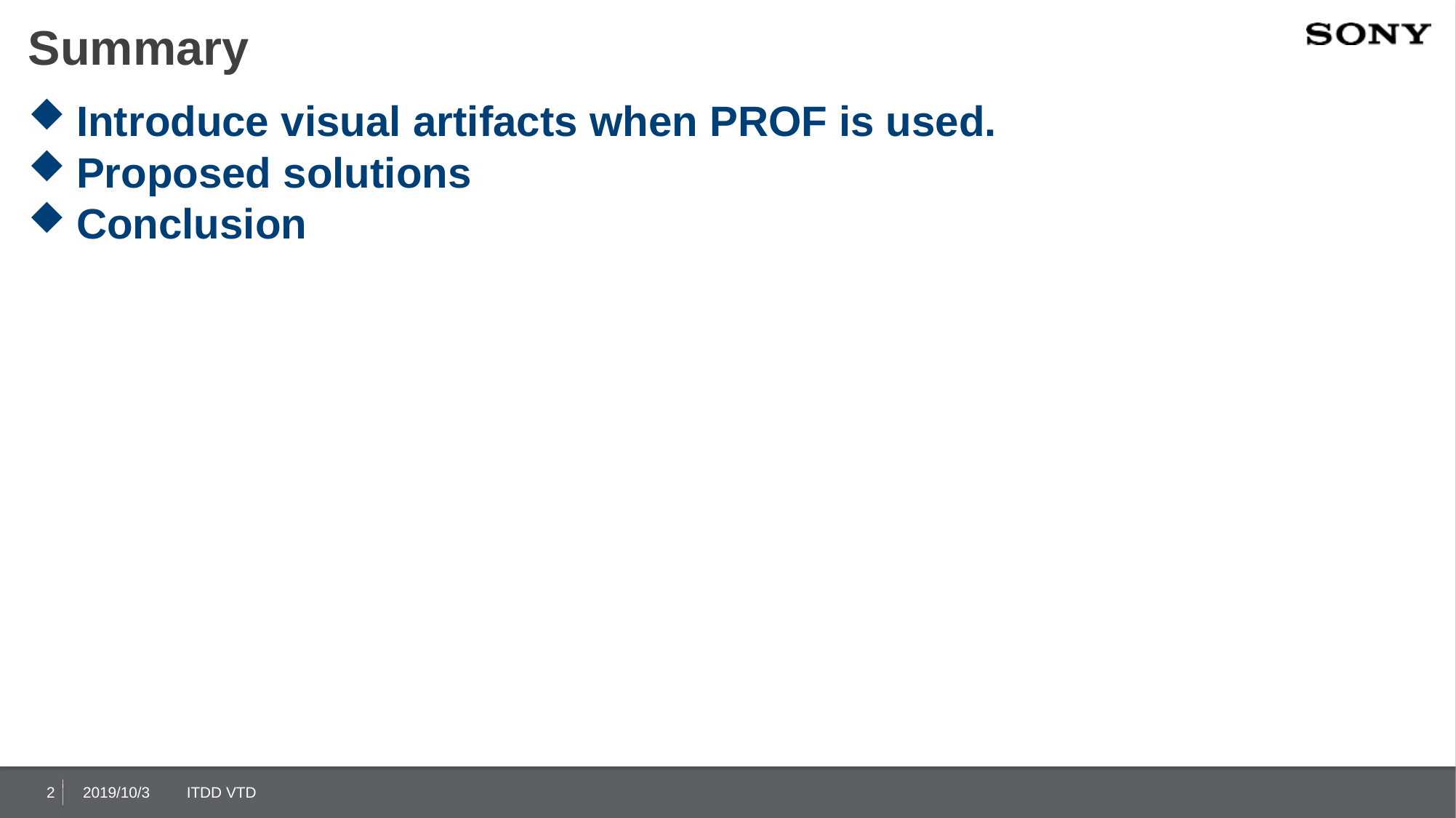

# Summary
Introduce visual artifacts when PROF is used.
Proposed solutions
Conclusion

2
2019/10/3
ITDD VTD